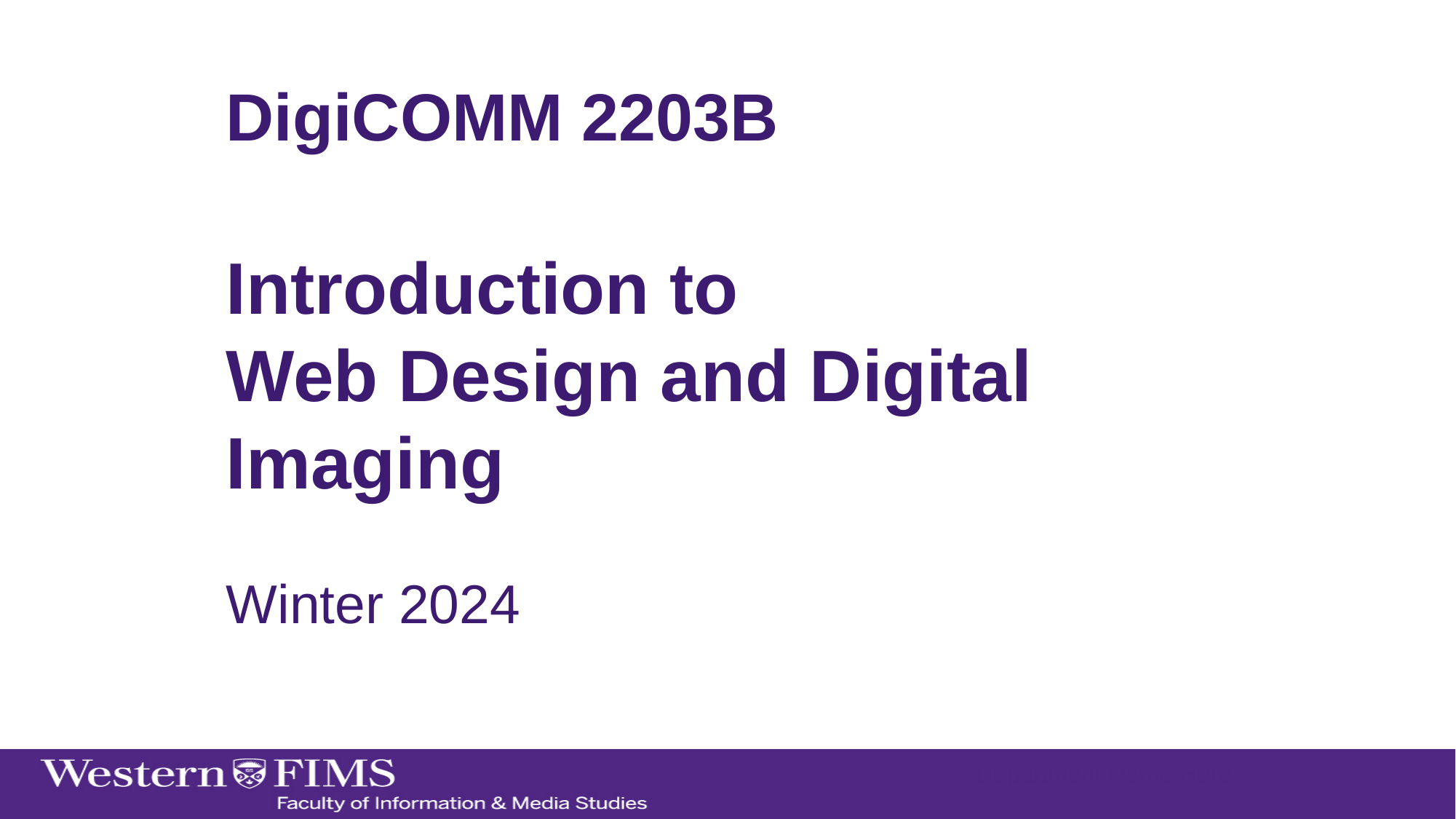

DigiCOMM 2203B

Introduction to
Web Design and Digital Imaging

Winter 2024
Department Name Here